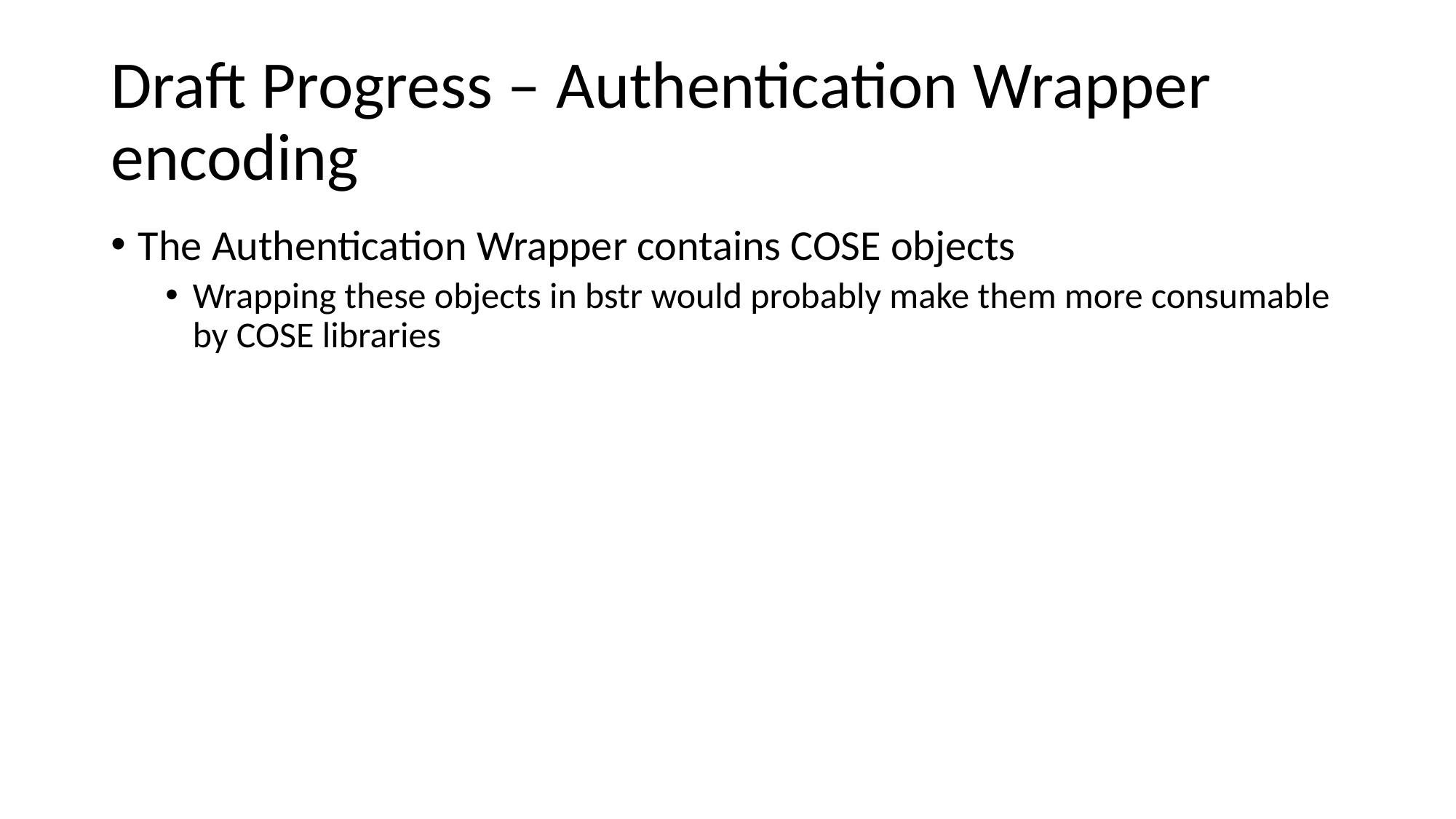

# Draft Progress – Authentication Wrapper encoding
The Authentication Wrapper contains COSE objects
Wrapping these objects in bstr would probably make them more consumable by COSE libraries